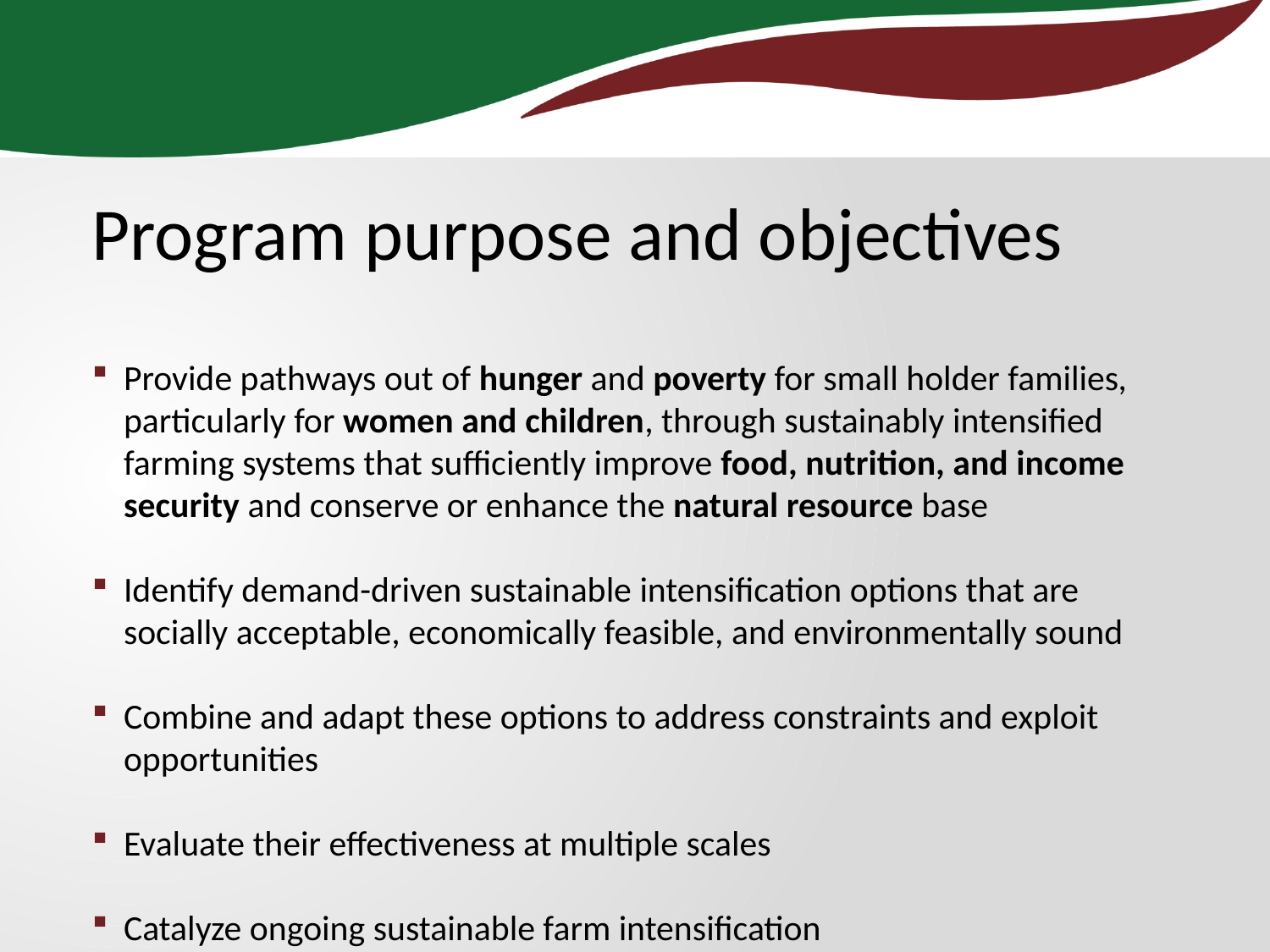

Program purpose and objectives
Provide pathways out of hunger and poverty for small holder families, particularly for women and children, through sustainably intensified farming systems that sufficiently improve food, nutrition, and income security and conserve or enhance the natural resource base

Identify demand-driven sustainable intensification options that are socially acceptable, economically feasible, and environmentally sound

Combine and adapt these options to address constraints and exploit opportunities

Evaluate their effectiveness at multiple scales

Catalyze ongoing sustainable farm intensification